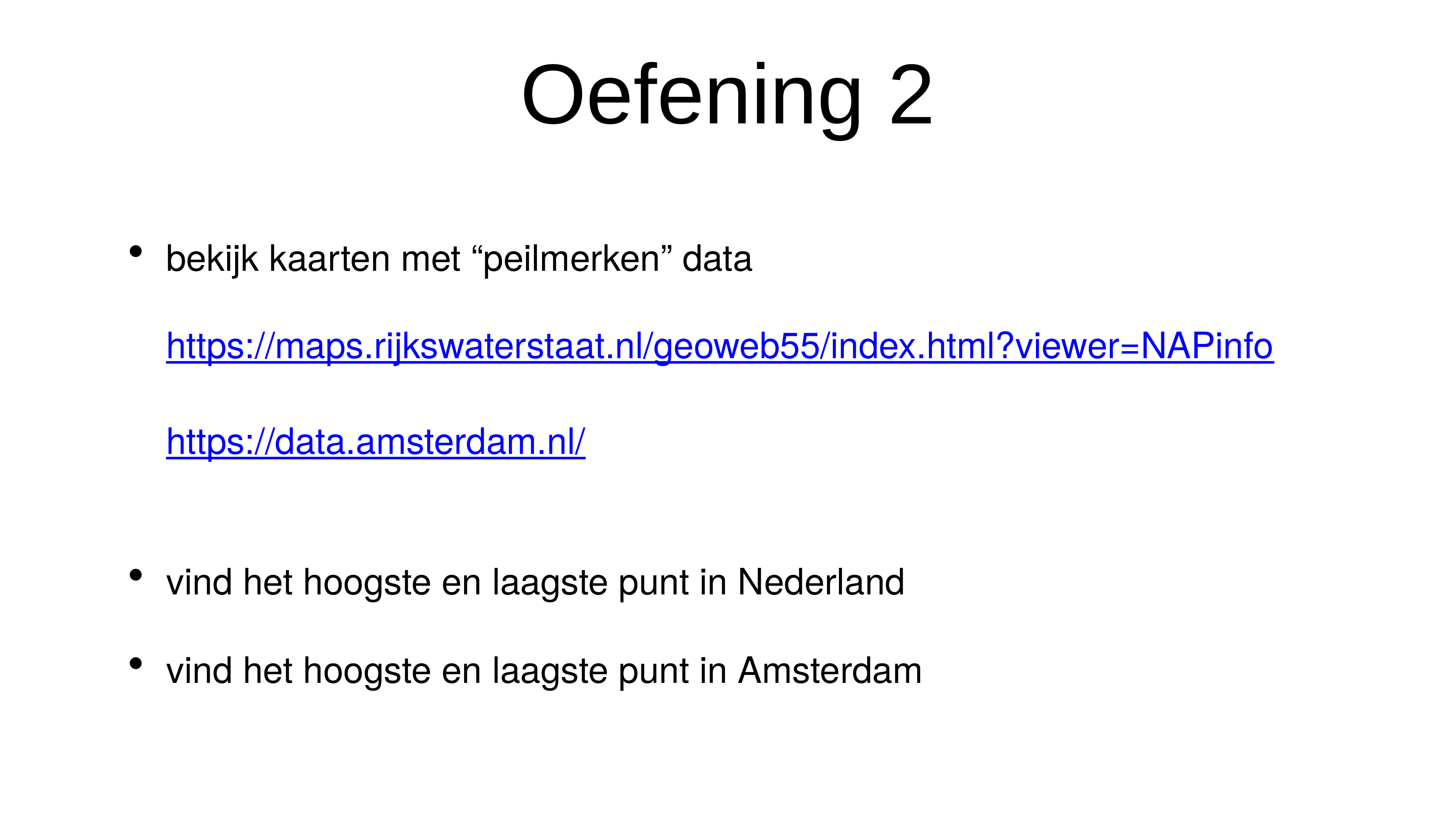

# Oefening 2
bekijk kaarten met “peilmerken” data
https://maps.rijkswaterstaat.nl/geoweb55/index.html?viewer=NAPinfo
https://data.amsterdam.nl/
vind het hoogste en laagste punt in Nederland
vind het hoogste en laagste punt in Amsterdam